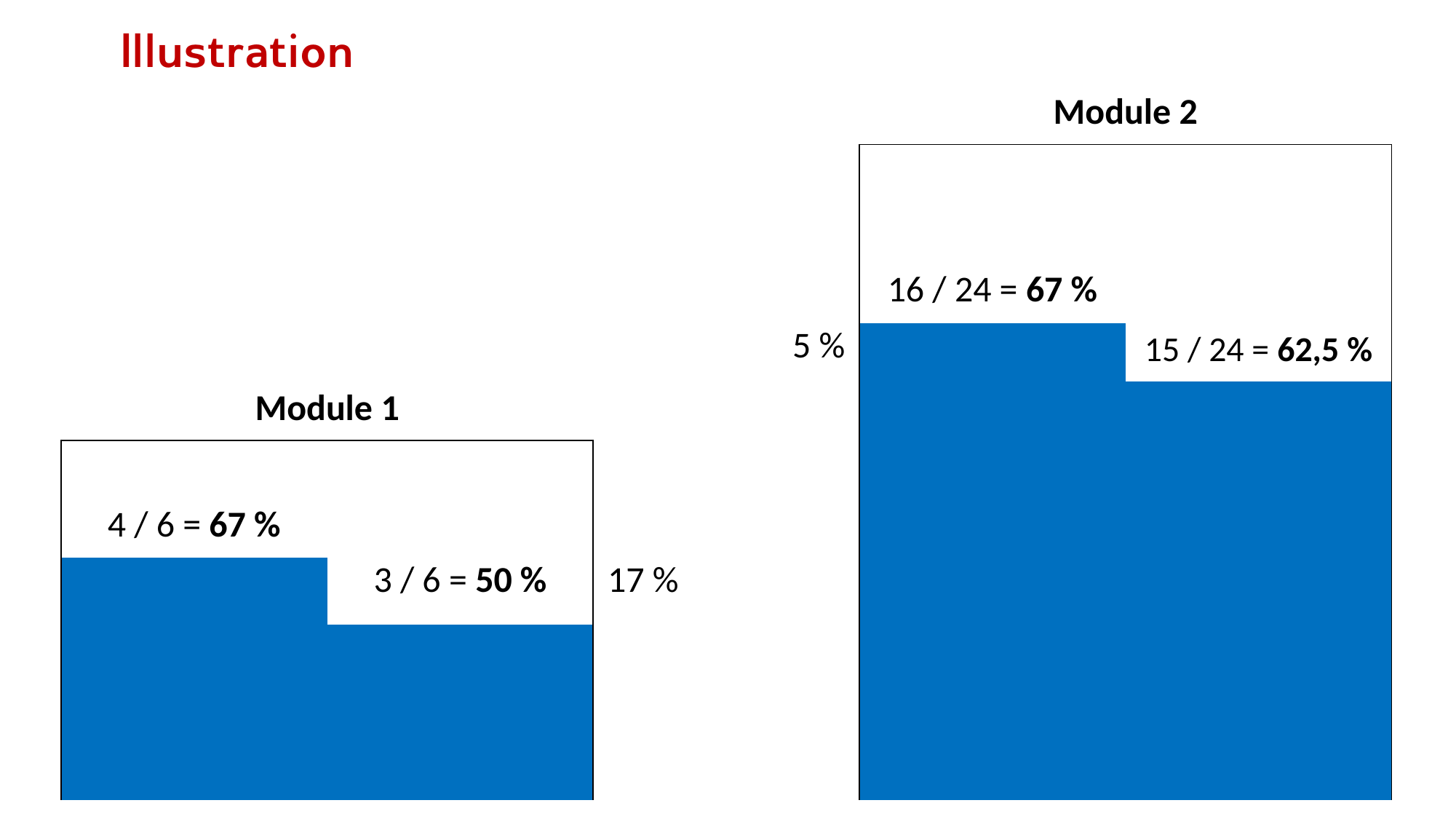

# Illustration
|  |  |  | Module 2 |  |
| --- | --- | --- | --- | --- |
|  |  |  |  |  |
|  |  |  |  |  |
|  |  |  | 16 / 24 = 67 % |  |
|  |  | 5 % |  | 15 / 24 = 62,5 % |
| Module 1 |  |  |  |  |
|  |  |  |  |  |
| 4 / 6 = 67 % |  |  |  |  |
|  | 3 / 6 = 50 % | 17 % |  |  |
|  |  |  |  |  |
|  |  |  |  |  |
|  |  |  |  |  |
22